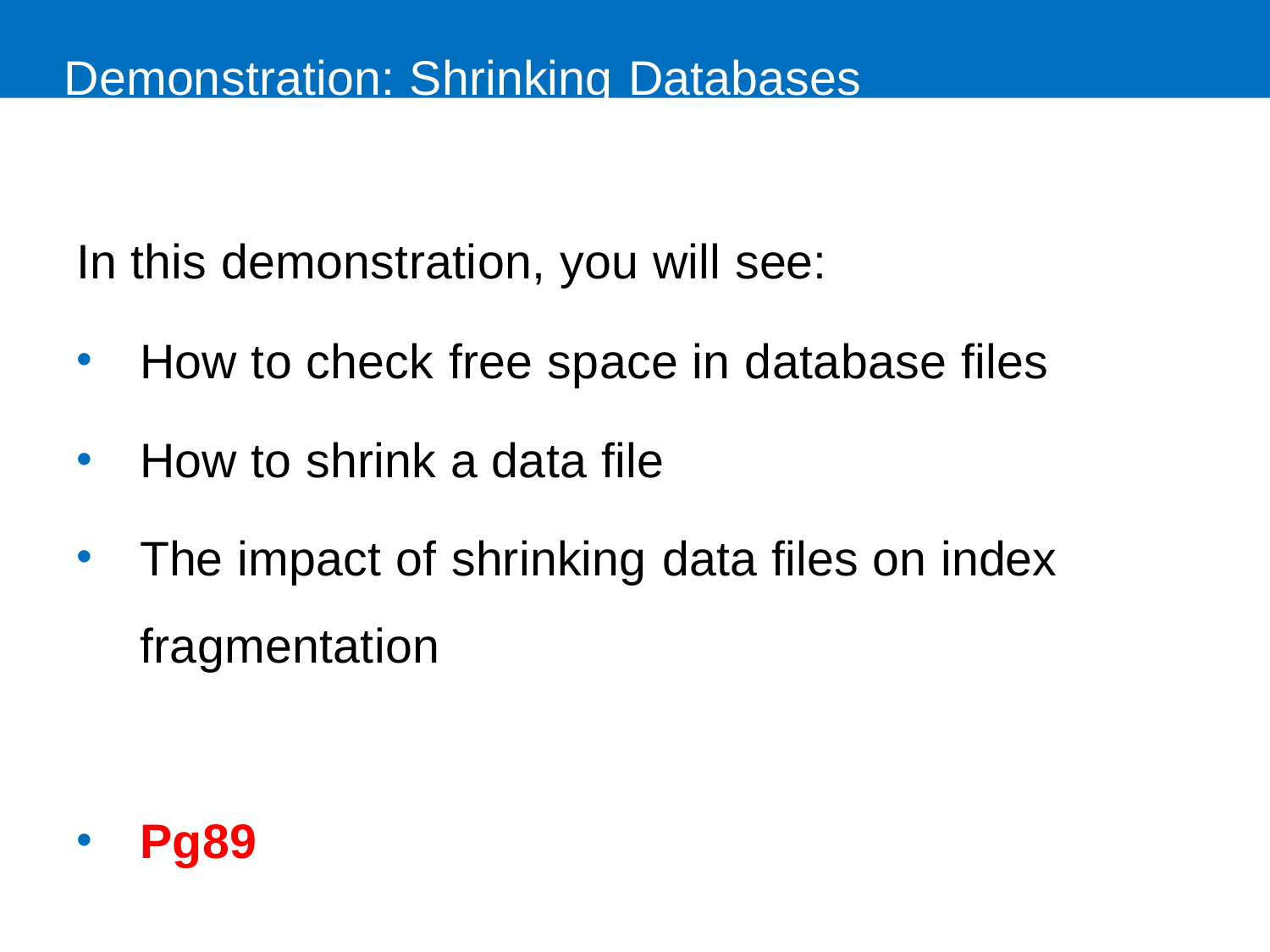

Demonstration: Shrinking Databases

In this demonstration, you will see:
How to check free space in database files
How to shrink a data file
The impact of shrinking data files on index  fragmentation

Pg89